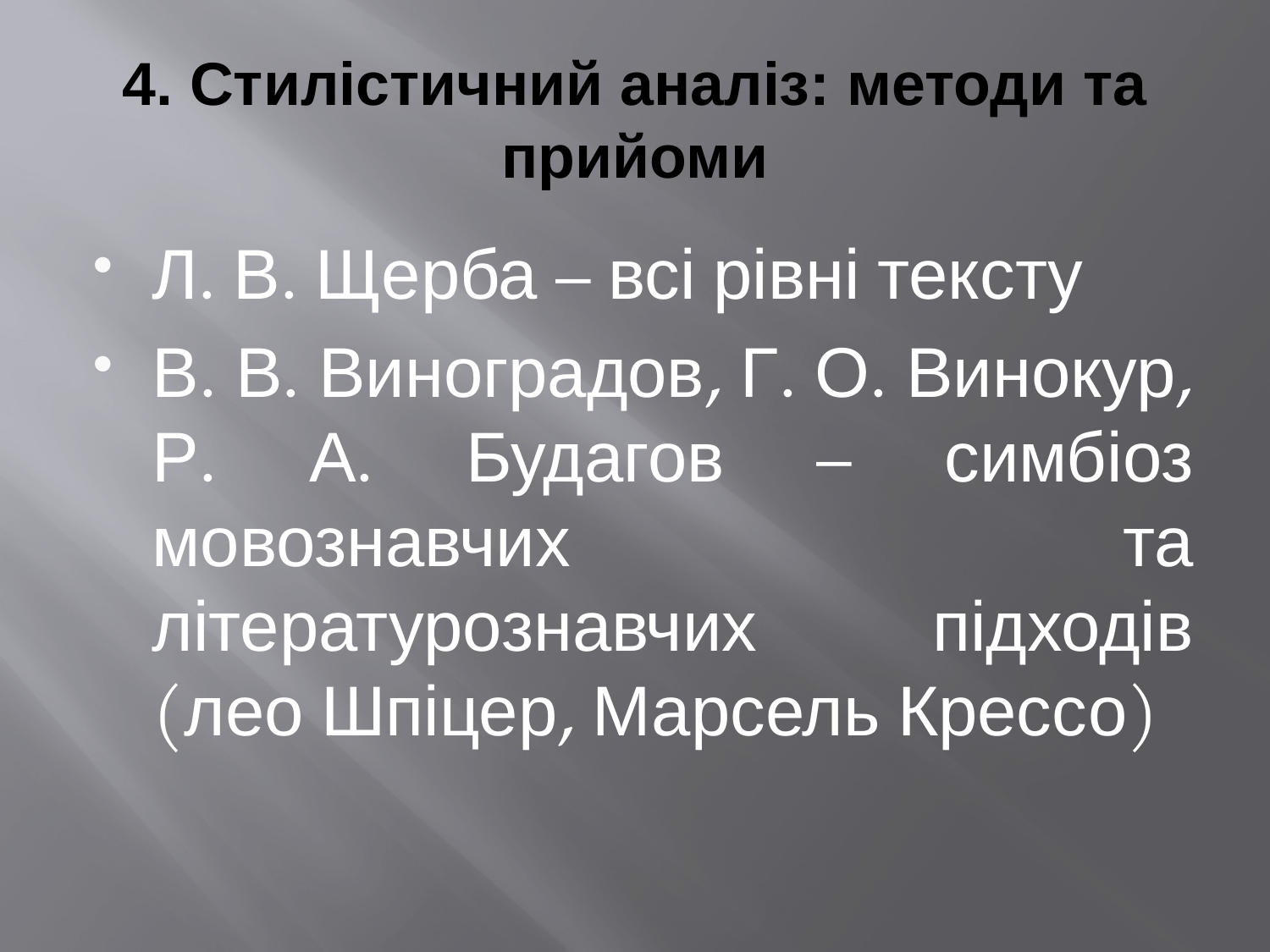

# 4. Стилістичний аналіз: методи та прийоми
Л. В. Щерба – всі рівні тексту
В. В. Виноградов, Г. О. Винокур, Р. А. Будагов – симбіоз мовознавчих та літературознавчих підходів (лео Шпіцер, Марсель Крессо)